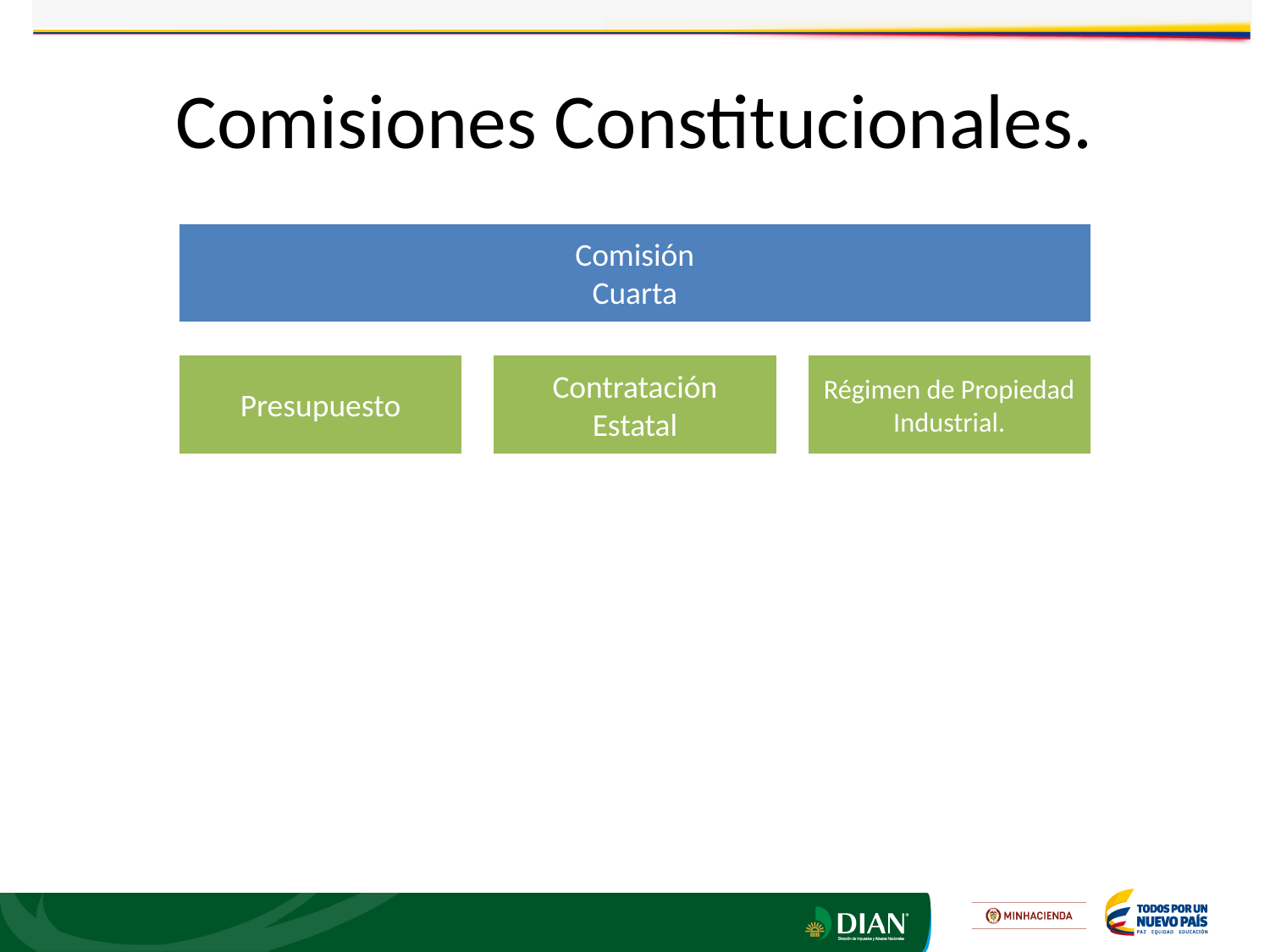

# Comisiones Constitucionales.
Comisión
Cuarta
Presupuesto
Contratación Estatal
Régimen de Propiedad Industrial.